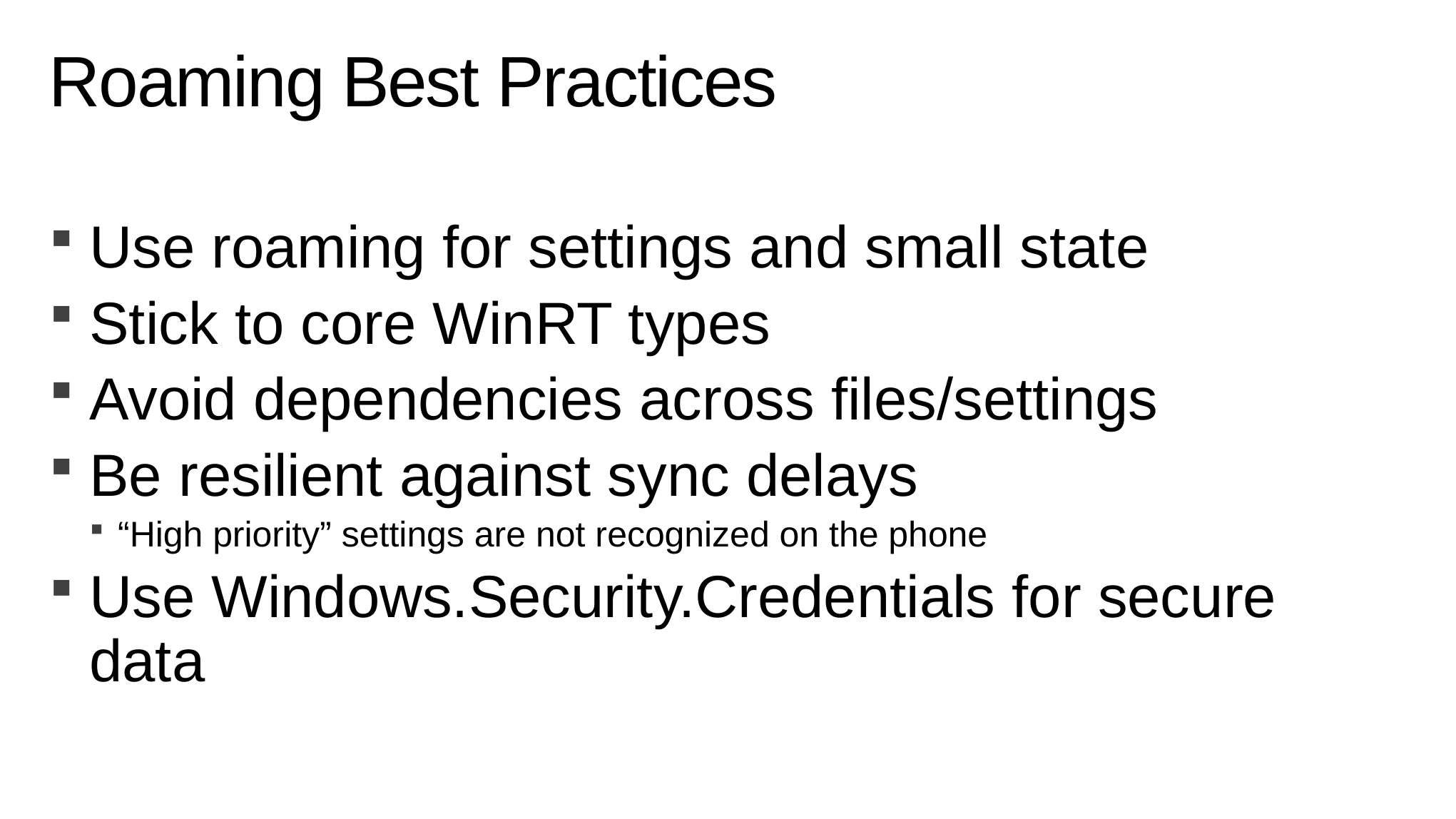

# Roaming Best Practices
Use roaming for settings and small state
Stick to core WinRT types
Avoid dependencies across files/settings
Be resilient against sync delays
“High priority” settings are not recognized on the phone
Use Windows.Security.Credentials for secure data